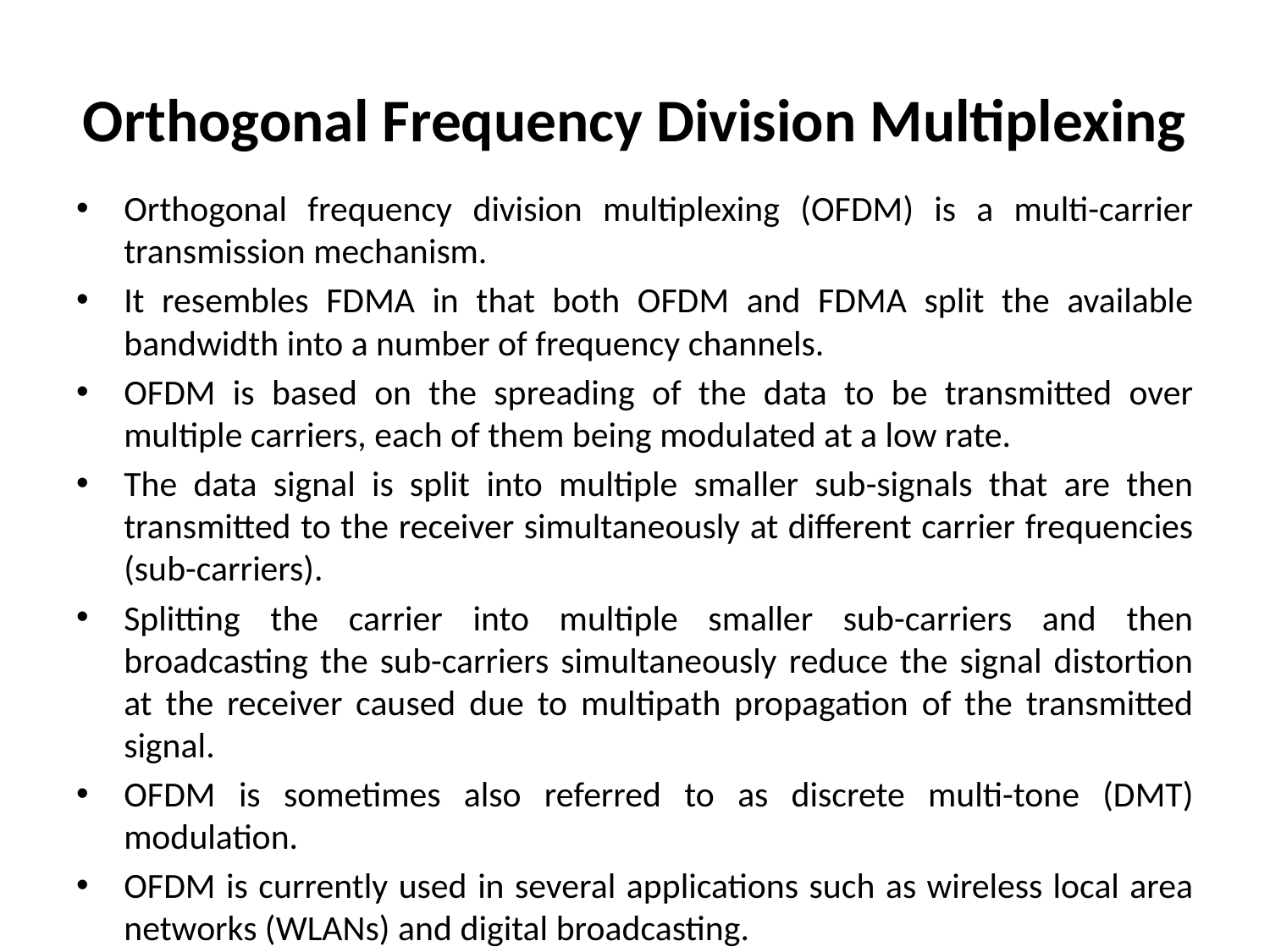

# Orthogonal Frequency Division Multiplexing
Orthogonal frequency division multiplexing (OFDM) is a multi-carrier transmission mechanism.
It resembles FDMA in that both OFDM and FDMA split the available bandwidth into a number of frequency channels.
OFDM is based on the spreading of the data to be transmitted over multiple carriers, each of them being modulated at a low rate.
The data signal is split into multiple smaller sub-signals that are then transmitted to the receiver simultaneously at different carrier frequencies (sub-carriers).
Splitting the carrier into multiple smaller sub-carriers and then broadcasting the sub-carriers simultaneously reduce the signal distortion at the receiver caused due to multipath propagation of the transmitted signal.
OFDM is sometimes also referred to as discrete multi-tone (DMT) modulation.
OFDM is currently used in several applications such as wireless local area networks (WLANs) and digital broadcasting.